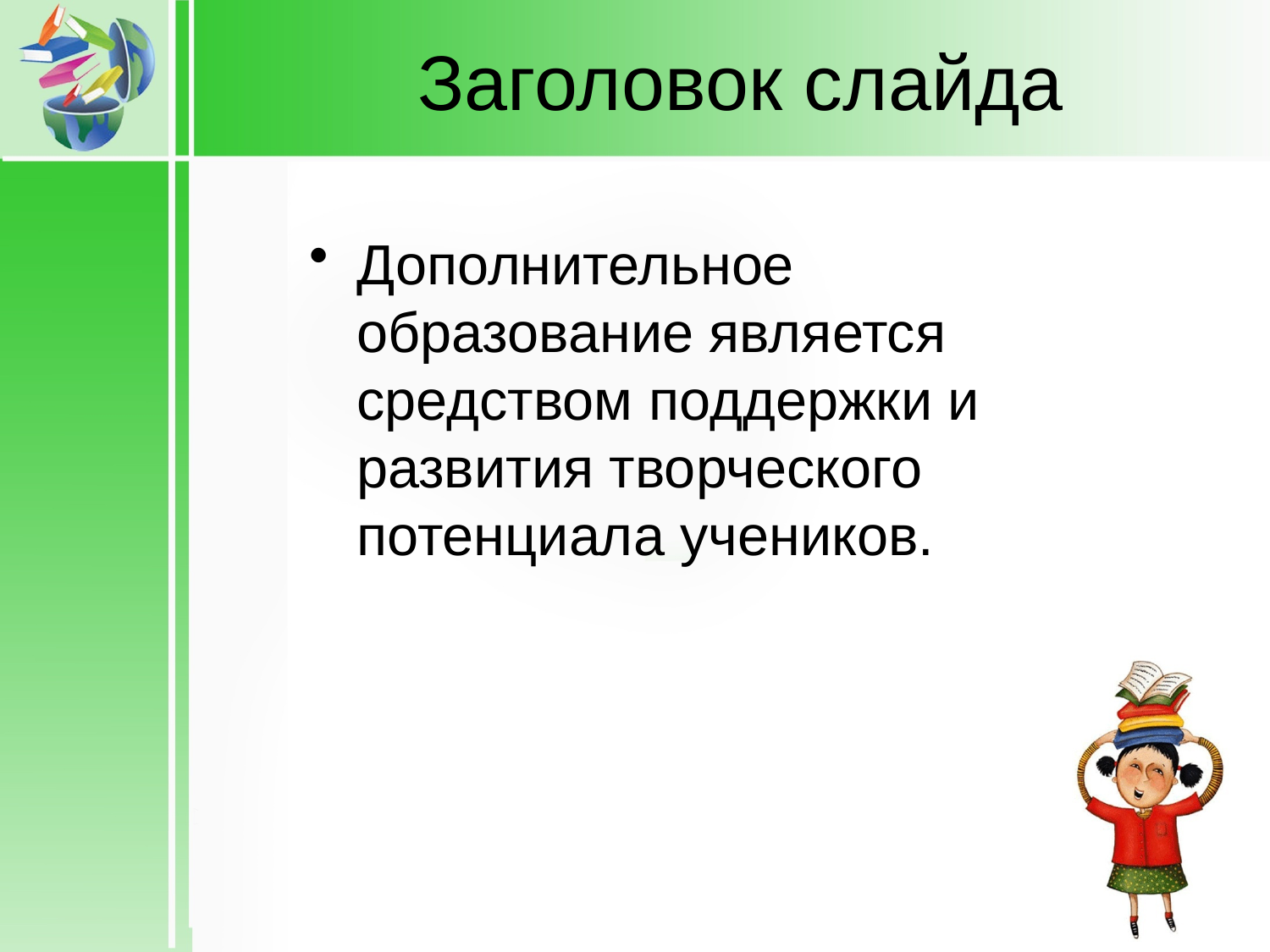

# Заголовок слайда
Дополнительное образование является средством поддержки и развития творческого потенциала учеников.